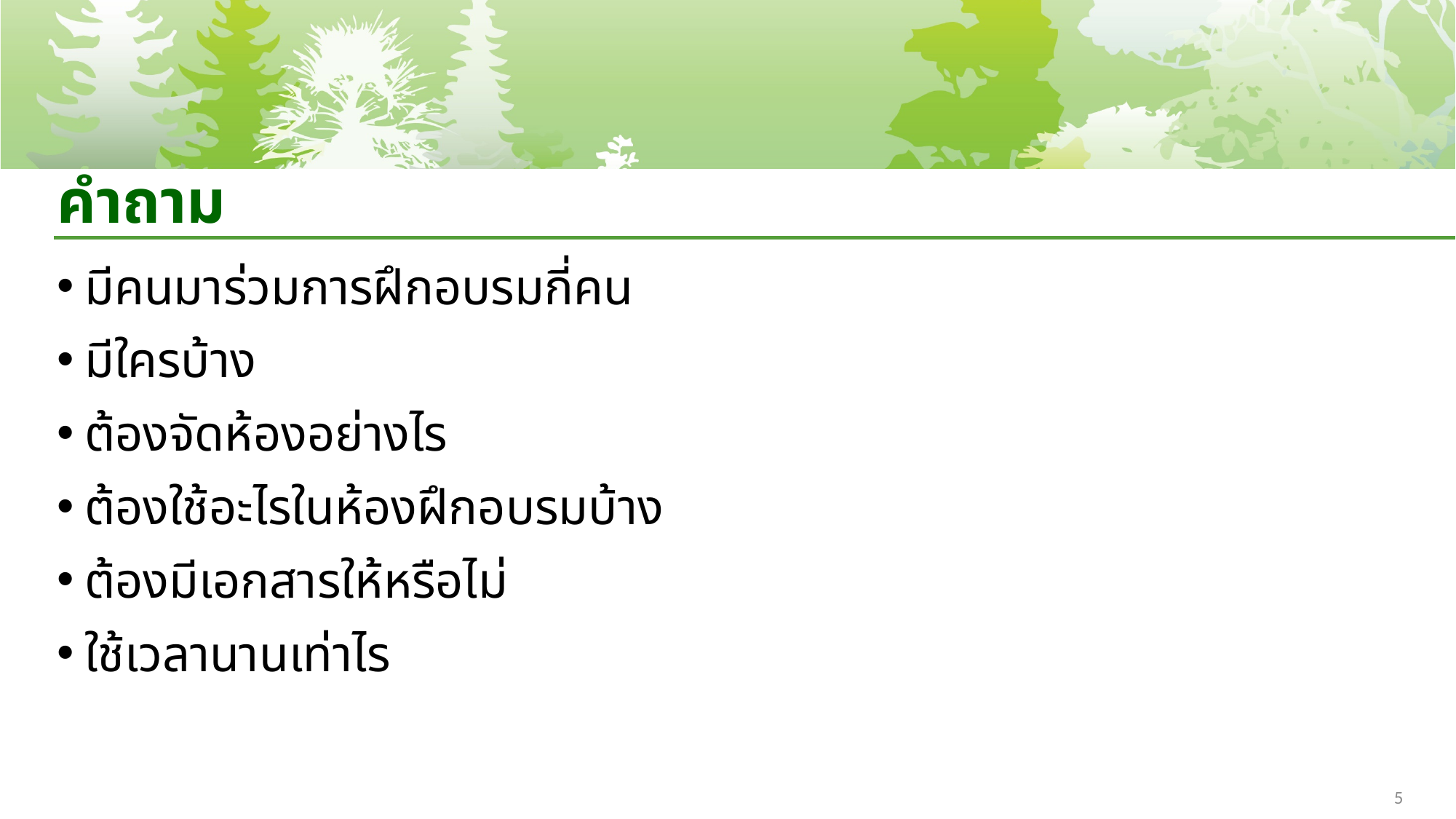

# คำถาม
มีคนมาร่วมการฝึกอบรมกี่คน
มีใครบ้าง
ต้องจัดห้องอย่างไร
ต้องใช้อะไรในห้องฝึกอบรมบ้าง
ต้องมีเอกสารให้หรือไม่
ใช้เวลานานเท่าไร

5